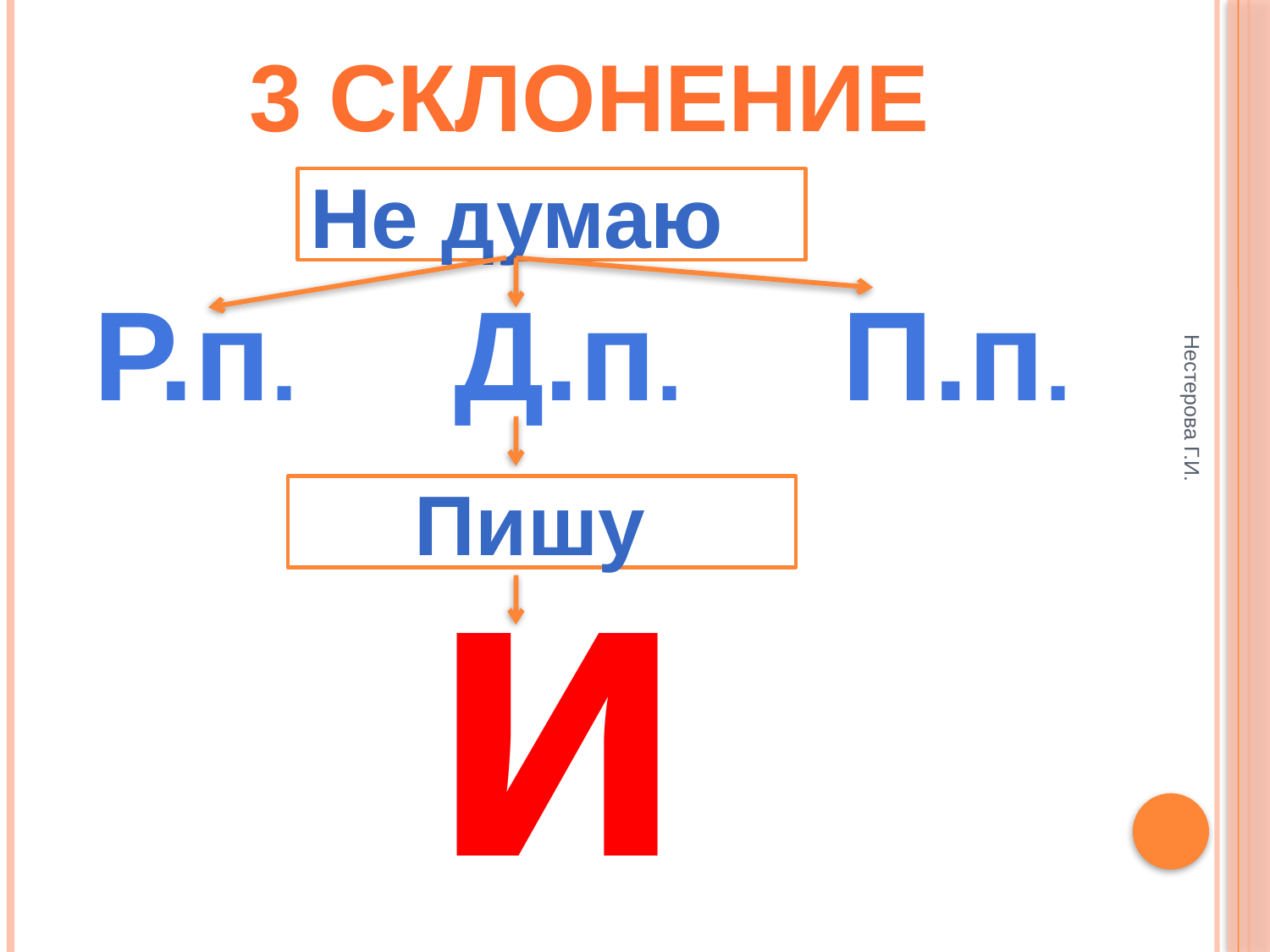

3 склонение
Не думаю
Р.п.
Д.п.
П.п.
и
Пишу
Нестерова Г.И.